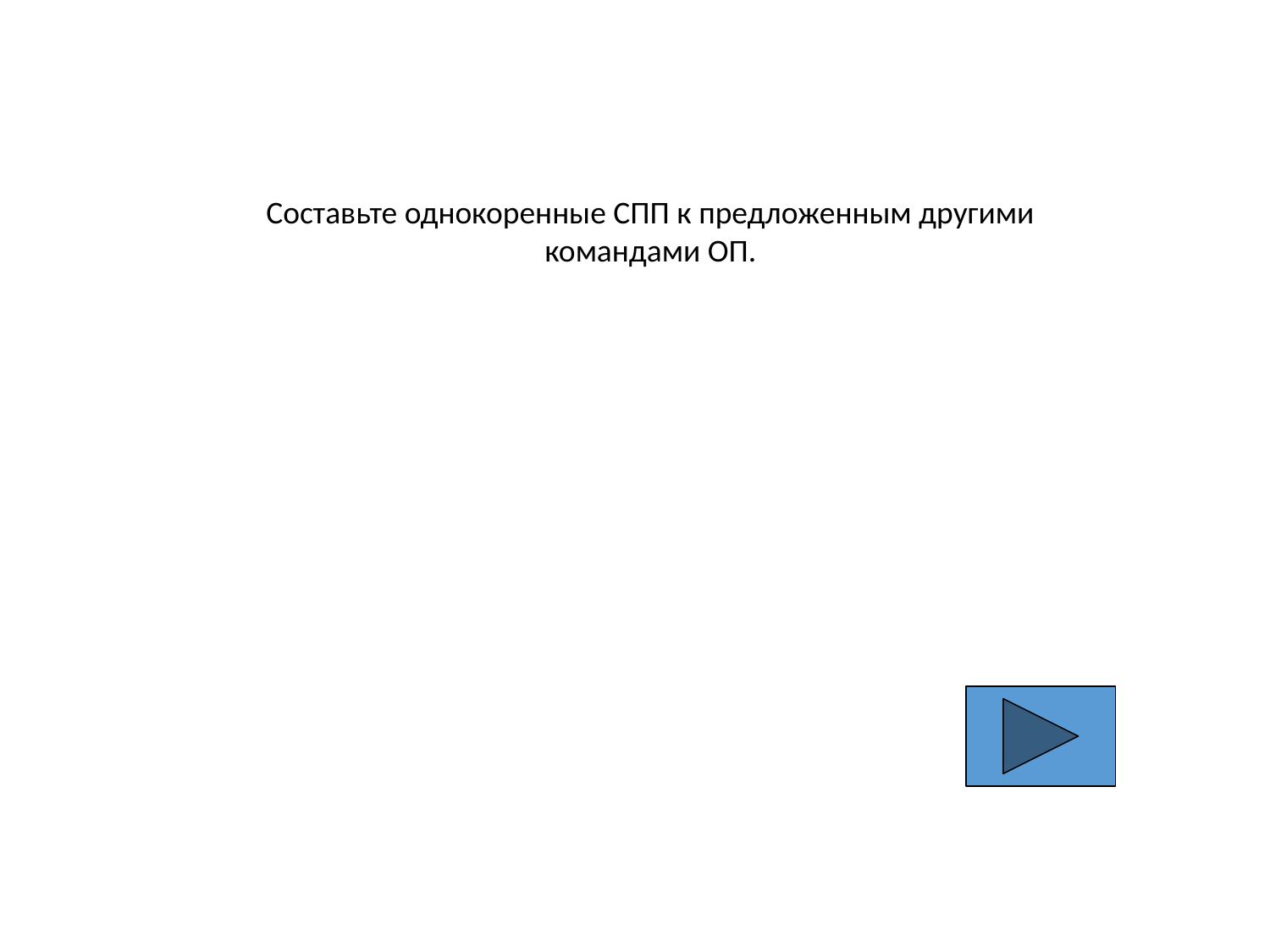

Составьте однокоренные СПП к предложенным другими
командами ОП.